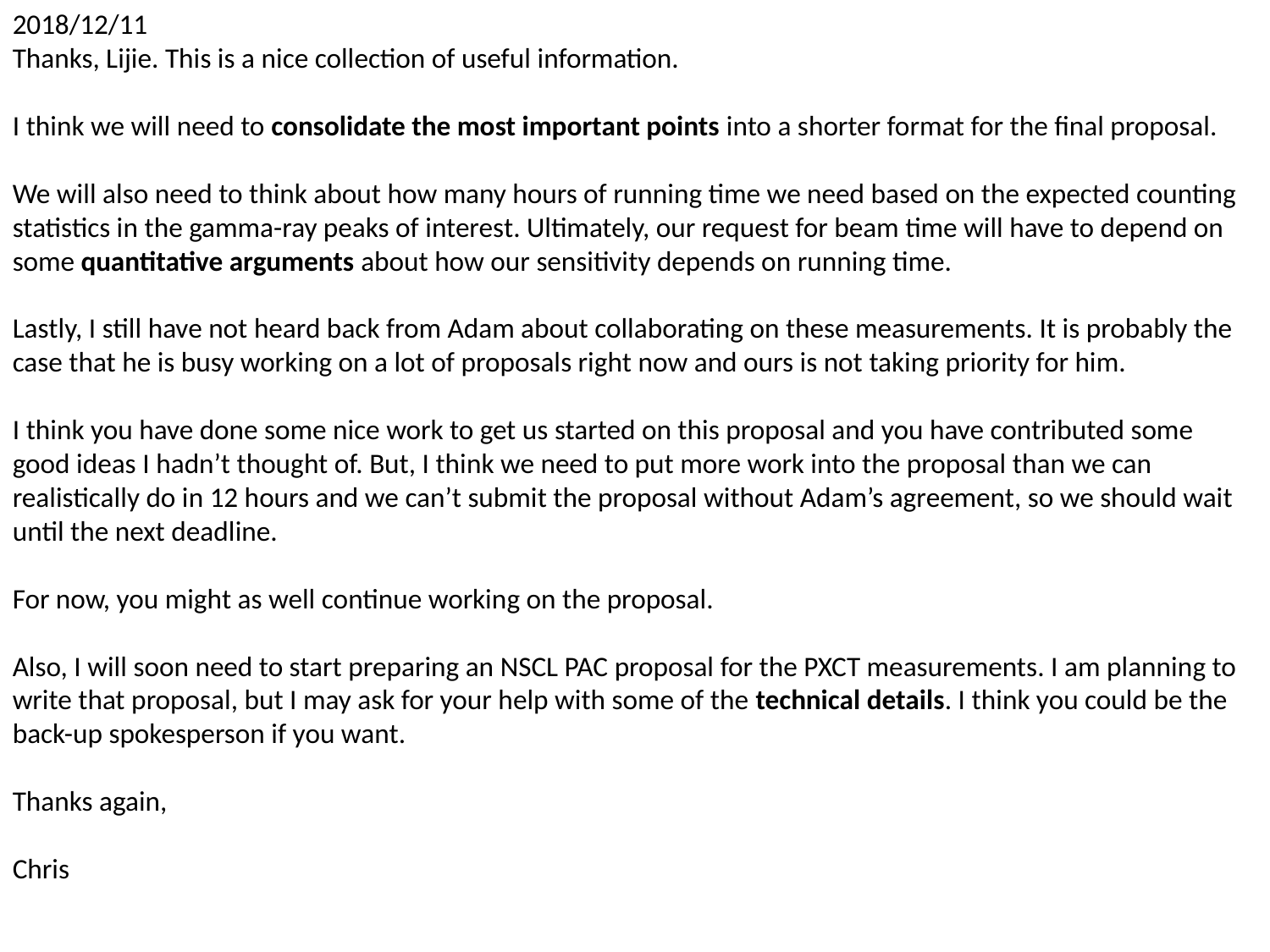

2018/12/11
Thanks, Lijie. This is a nice collection of useful information.

I think we will need to consolidate the most important points into a shorter format for the final proposal.

We will also need to think about how many hours of running time we need based on the expected counting statistics in the gamma-ray peaks of interest. Ultimately, our request for beam time will have to depend on some quantitative arguments about how our sensitivity depends on running time.

Lastly, I still have not heard back from Adam about collaborating on these measurements. It is probably the case that he is busy working on a lot of proposals right now and ours is not taking priority for him.

I think you have done some nice work to get us started on this proposal and you have contributed some good ideas I hadn’t thought of. But, I think we need to put more work into the proposal than we can realistically do in 12 hours and we can’t submit the proposal without Adam’s agreement, so we should wait until the next deadline.

For now, you might as well continue working on the proposal.

Also, I will soon need to start preparing an NSCL PAC proposal for the PXCT measurements. I am planning to write that proposal, but I may ask for your help with some of the technical details. I think you could be the back-up spokesperson if you want.

Thanks again,

Chris